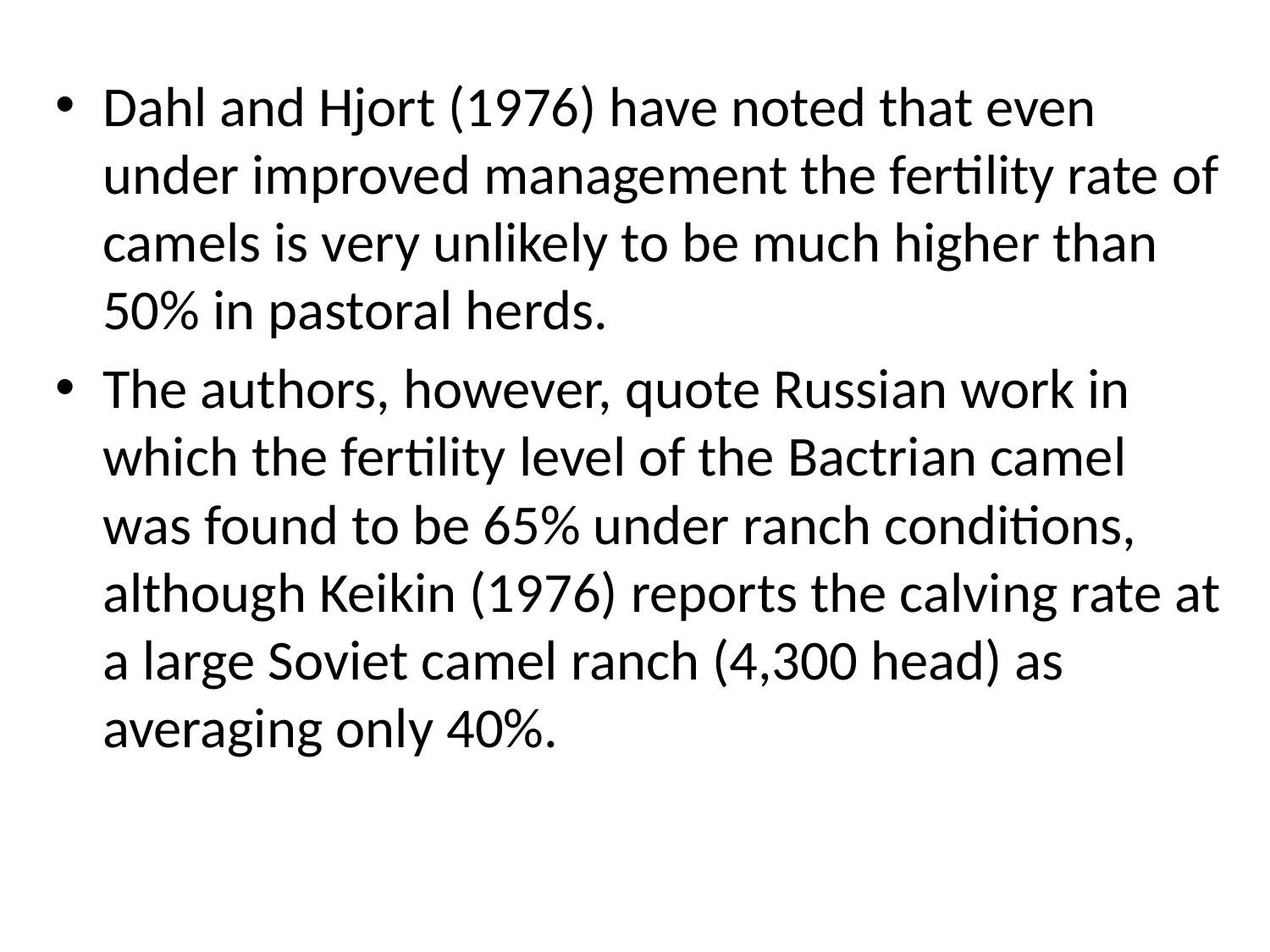

Dahl and Hjort (1976) have noted that even under improved management the fertility rate of camels is very unlikely to be much higher than 50% in pastoral herds.
The authors, however, quote Russian work in which the fertility level of the Bactrian camel was found to be 65% under ranch conditions, although Keikin (1976) reports the calving rate at a large Soviet camel ranch (4,300 head) as averaging only 40%.